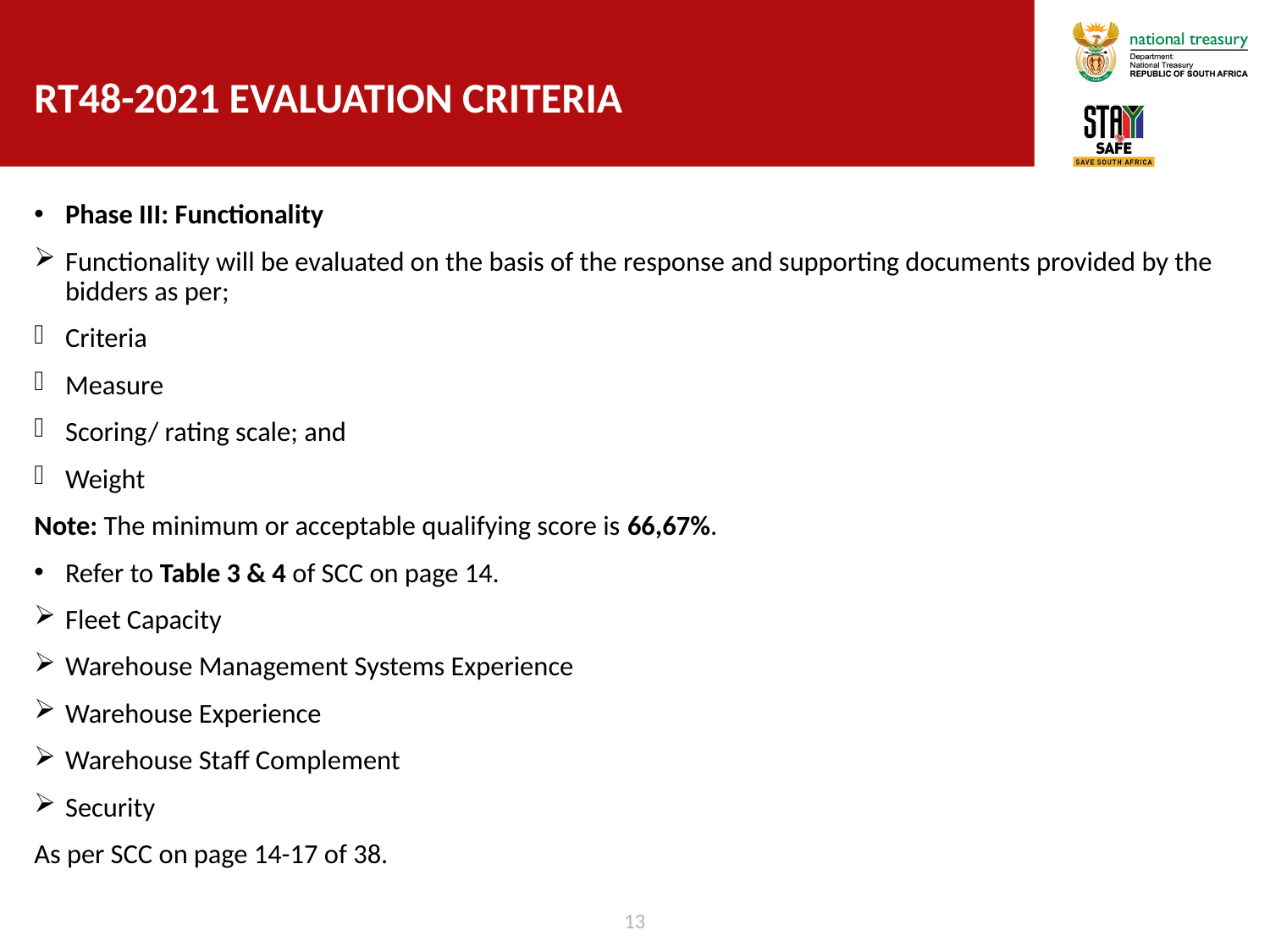

# Rt48-2021 evaluation criteria
Phase III: Functionality
Functionality will be evaluated on the basis of the response and supporting documents provided by the bidders as per;
Criteria
Measure
Scoring/ rating scale; and
Weight
Note: The minimum or acceptable qualifying score is 66,67%.
Refer to Table 3 & 4 of SCC on page 14.
Fleet Capacity
Warehouse Management Systems Experience
Warehouse Experience
Warehouse Staff Complement
Security
As per SCC on page 14-17 of 38.

13